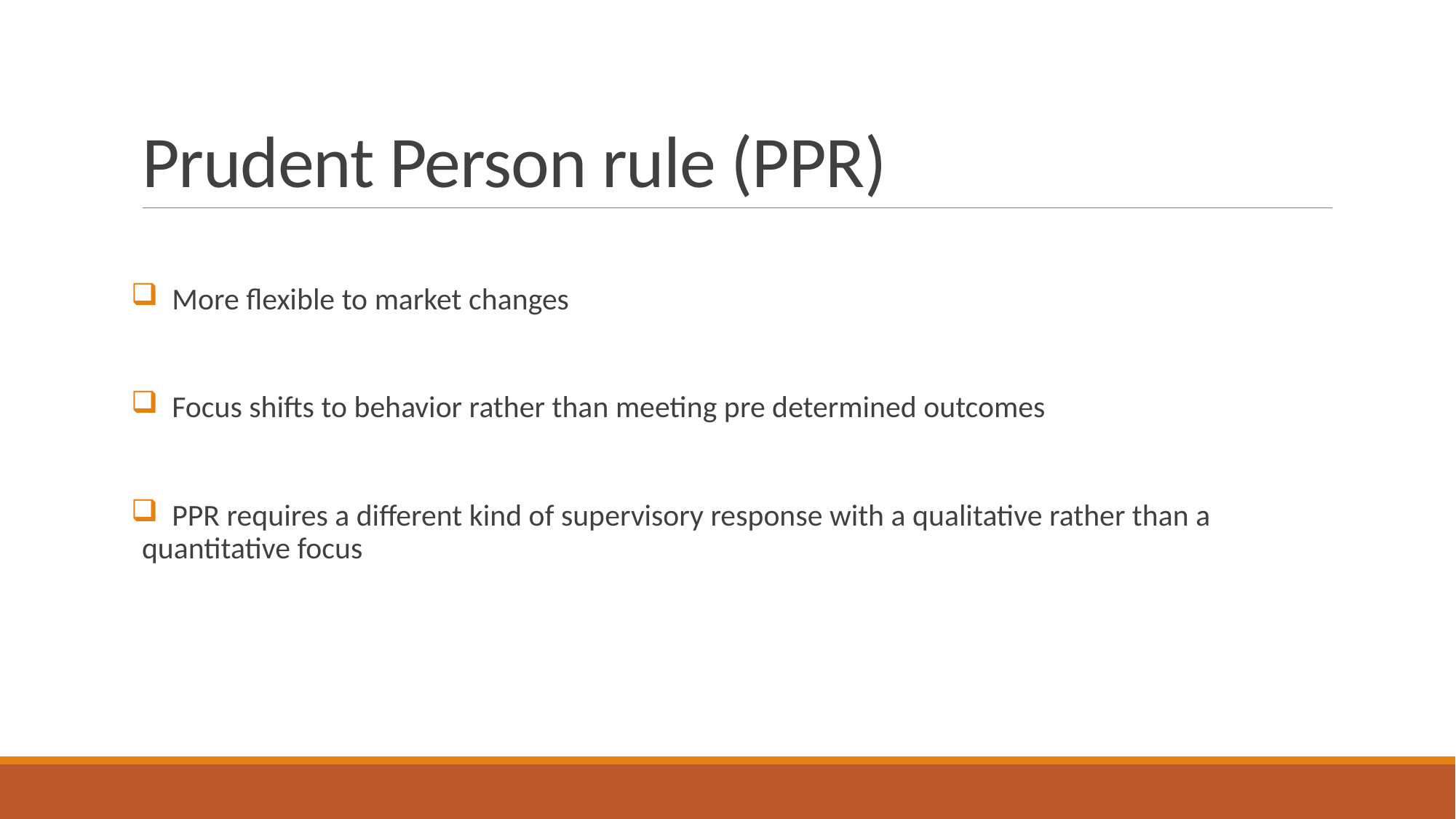

# Prudent Person rule (PPR)

  More flexible to market changes

  Focus shifts to behavior rather than meeting pre determined outcomes

  PPR requires a different kind of supervisory response with a qualitative rather than a quantitative focus